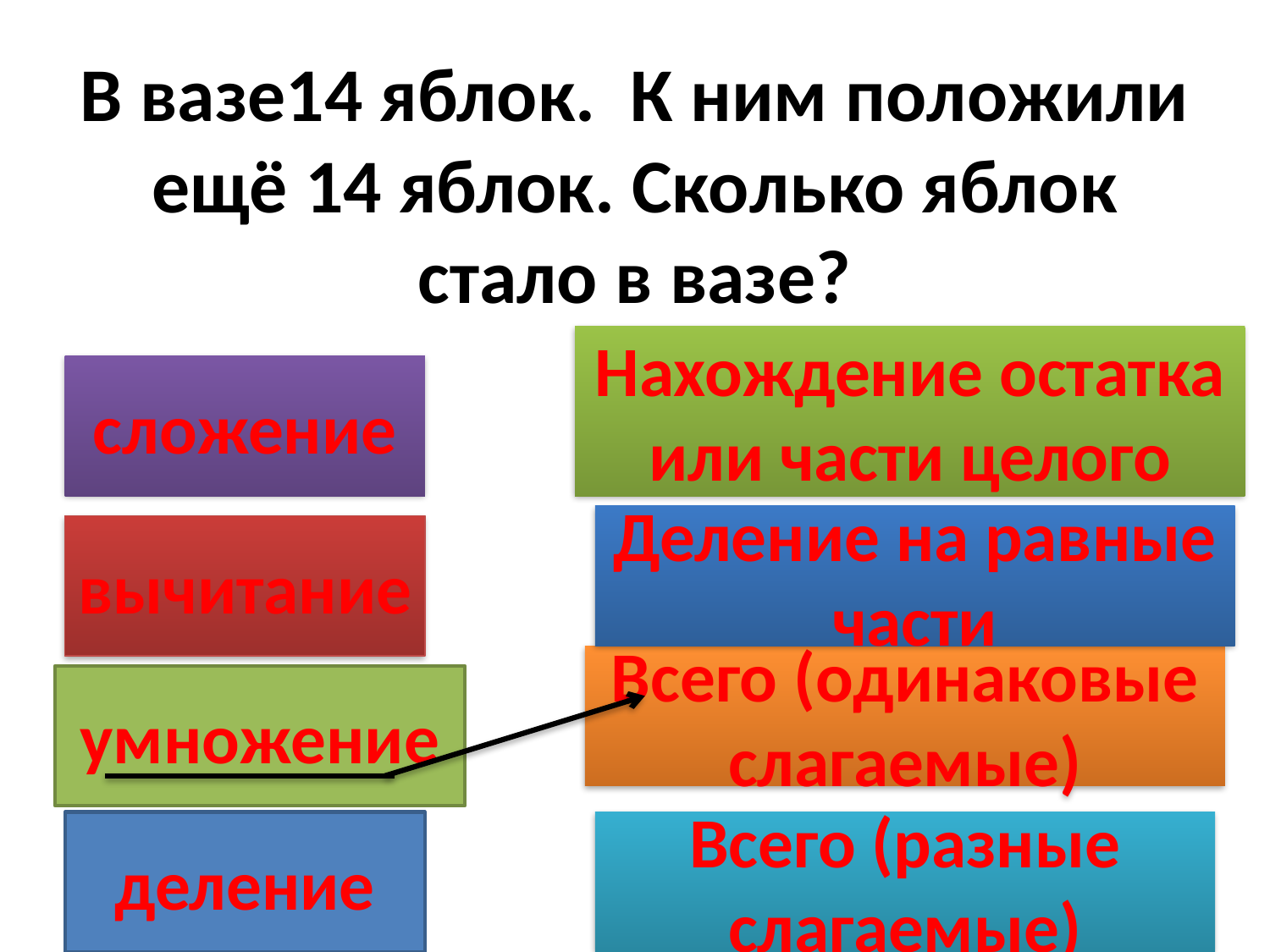

# В вазе14 яблок.  К ним положили ещё 14 яблок. Сколько яблок стало в вазе?
Нахождение остатка или части целого
сложение
Деление на равные части
вычитание
Всего (одинаковые слагаемые)
умножение
деление
Всего (разные слагаемые)